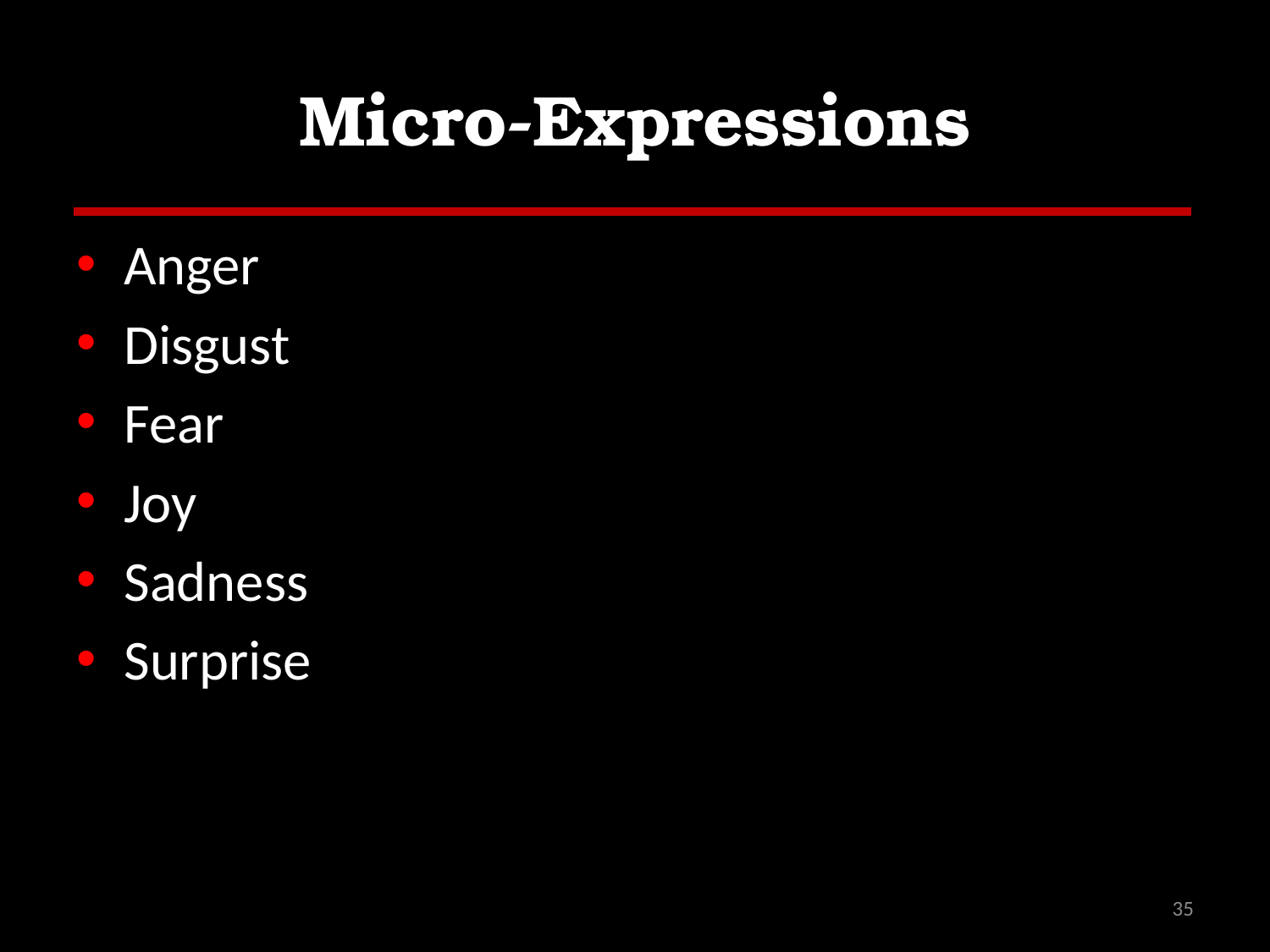

# Micro-Expressions
Anger
Disgust
Fear
Joy
Sadness
Surprise
35